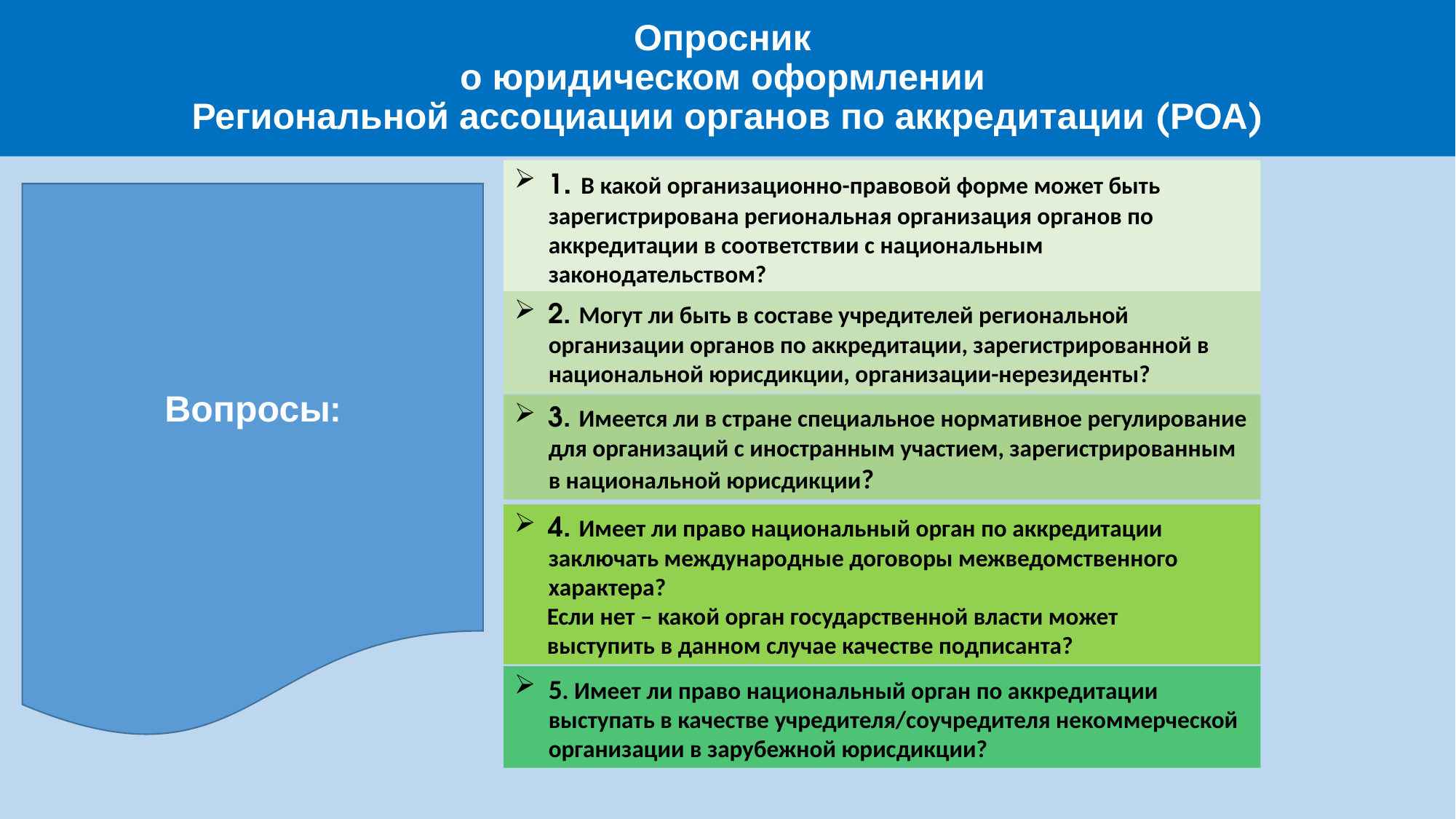

# Опросник о юридическом оформлении Региональной ассоциации органов по аккредитации (РОА)
1. В какой организационно-правовой форме может быть зарегистрирована региональная организация органов по аккредитации в соответствии с национальным законодательством?
Вопросы:
2. Могут ли быть в составе учредителей региональной организации органов по аккредитации, зарегистрированной в национальной юрисдикции, организации-нерезиденты?
3. Имеется ли в стране специальное нормативное регулирование для организаций с иностранным участием, зарегистрированным в национальной юрисдикции?
4. Имеет ли право национальный орган по аккредитации заключать международные договоры межведомственного характера?
      Если нет – какой орган государственной власти может
      выступить в данном случае качестве подписанта?
5. Имеет ли право национальный орган по аккредитации выступать в качестве учредителя/соучредителя некоммерческой организации в зарубежной юрисдикции?